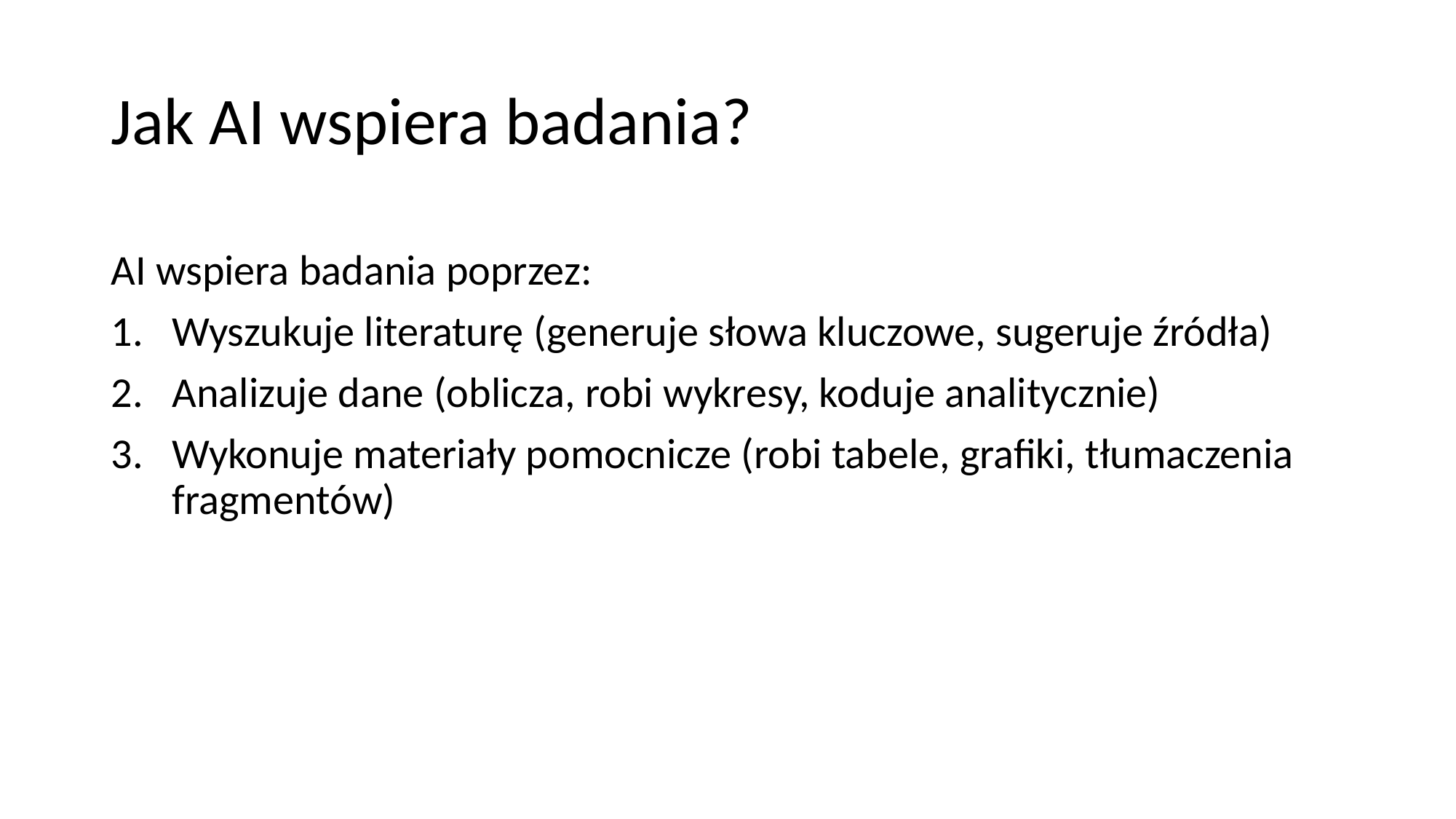

# Jak AI wspiera badania?
AI wspiera badania poprzez:
Wyszukuje literaturę (generuje słowa kluczowe, sugeruje źródła)
Analizuje dane (oblicza, robi wykresy, koduje analitycznie)
Wykonuje materiały pomocnicze (robi tabele, grafiki, tłumaczenia fragmentów)